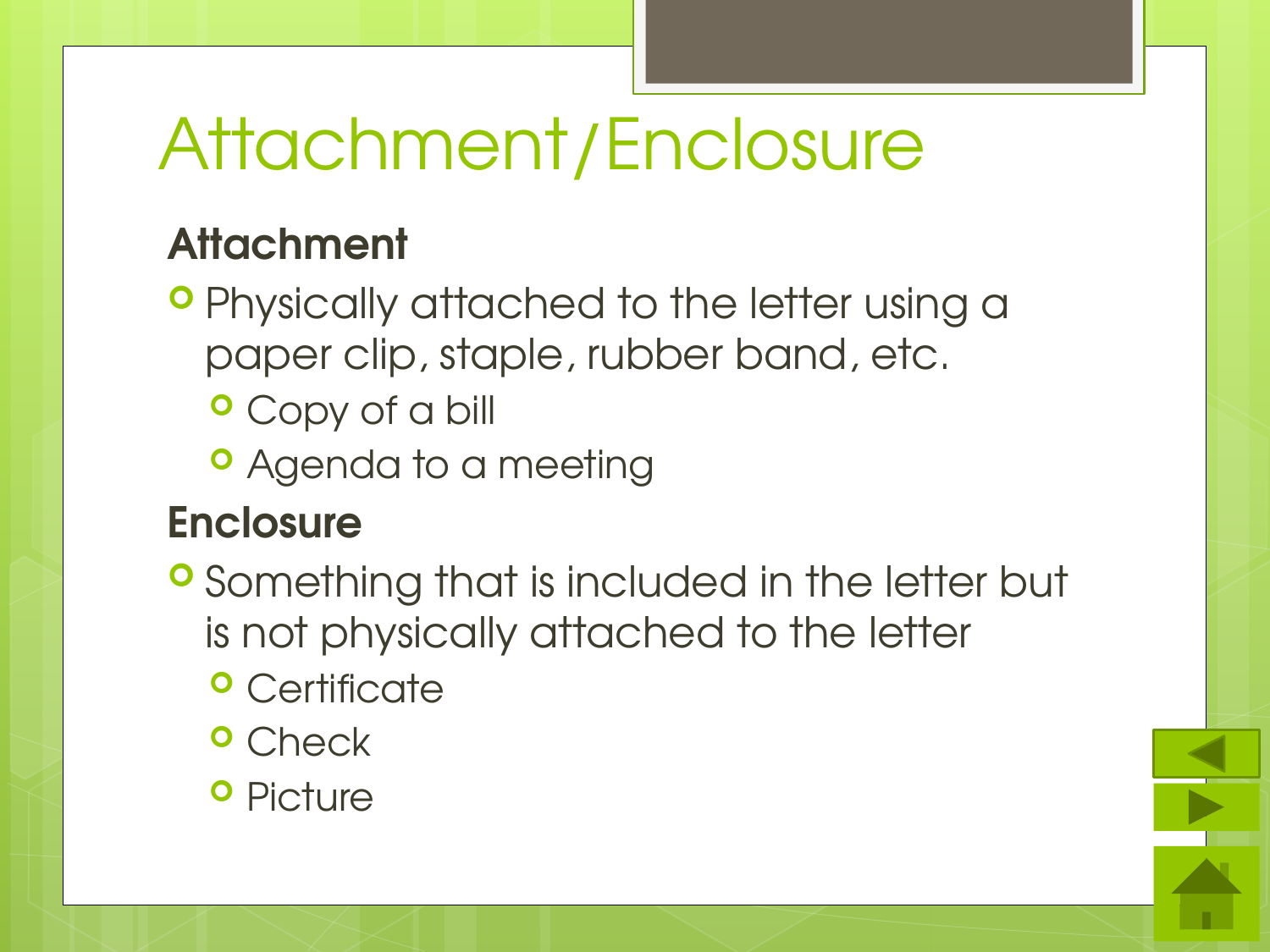

# Attachment/Enclosure
Attachment
Physically attached to the letter using a paper clip, staple, rubber band, etc.
Copy of a bill
Agenda to a meeting
Enclosure
Something that is included in the letter but is not physically attached to the letter
Certificate
Check
Picture